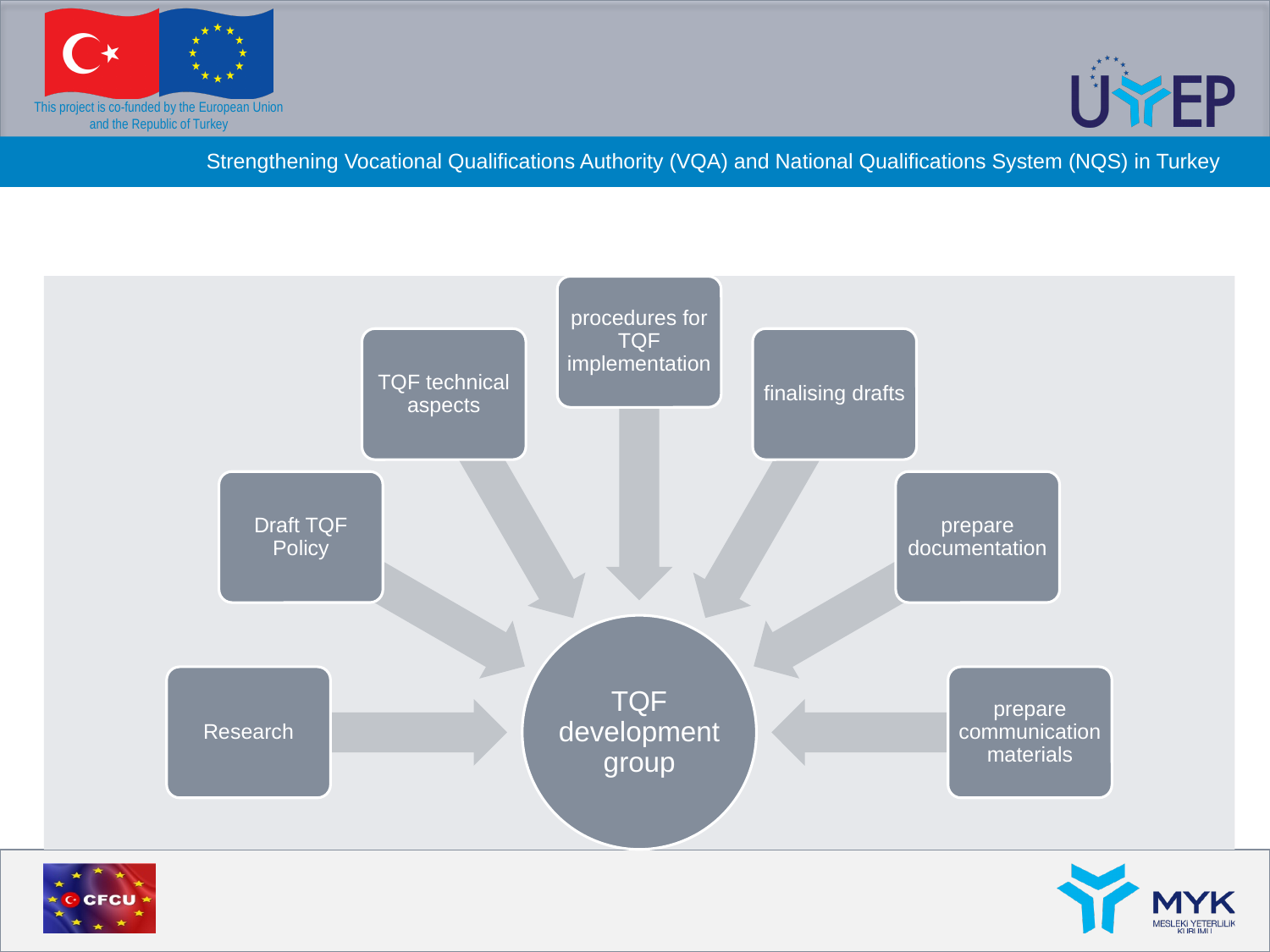

TQF development group
Research
Draft TQF Policy
TQF technical aspects
procedures for TQF implementation
finalising drafts
prepare documentation
prepare communication materials